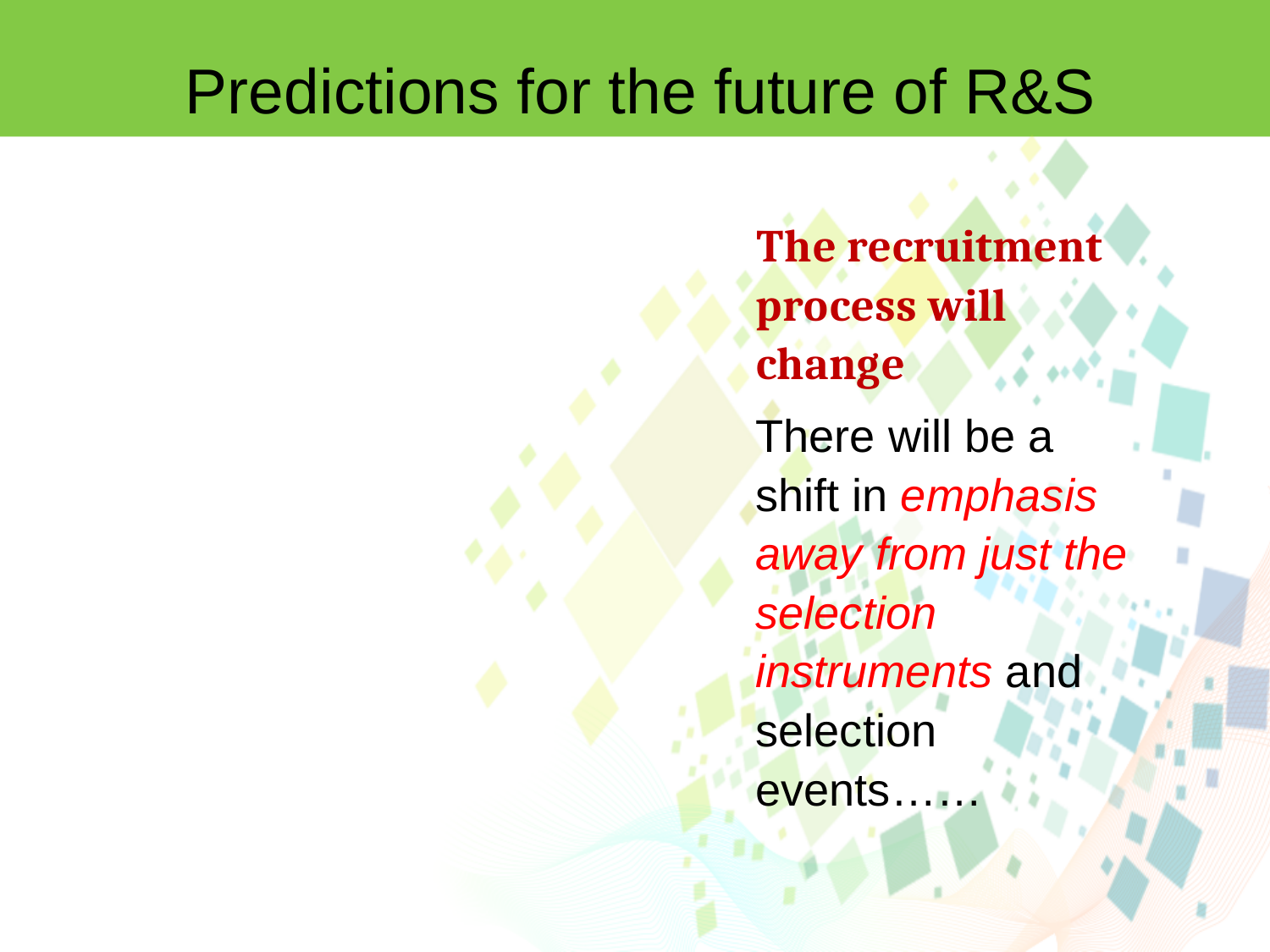

Predictions for the future of R&S
The recruitment process will change
There will be a shift in emphasis away from just the selection instruments and selection events……